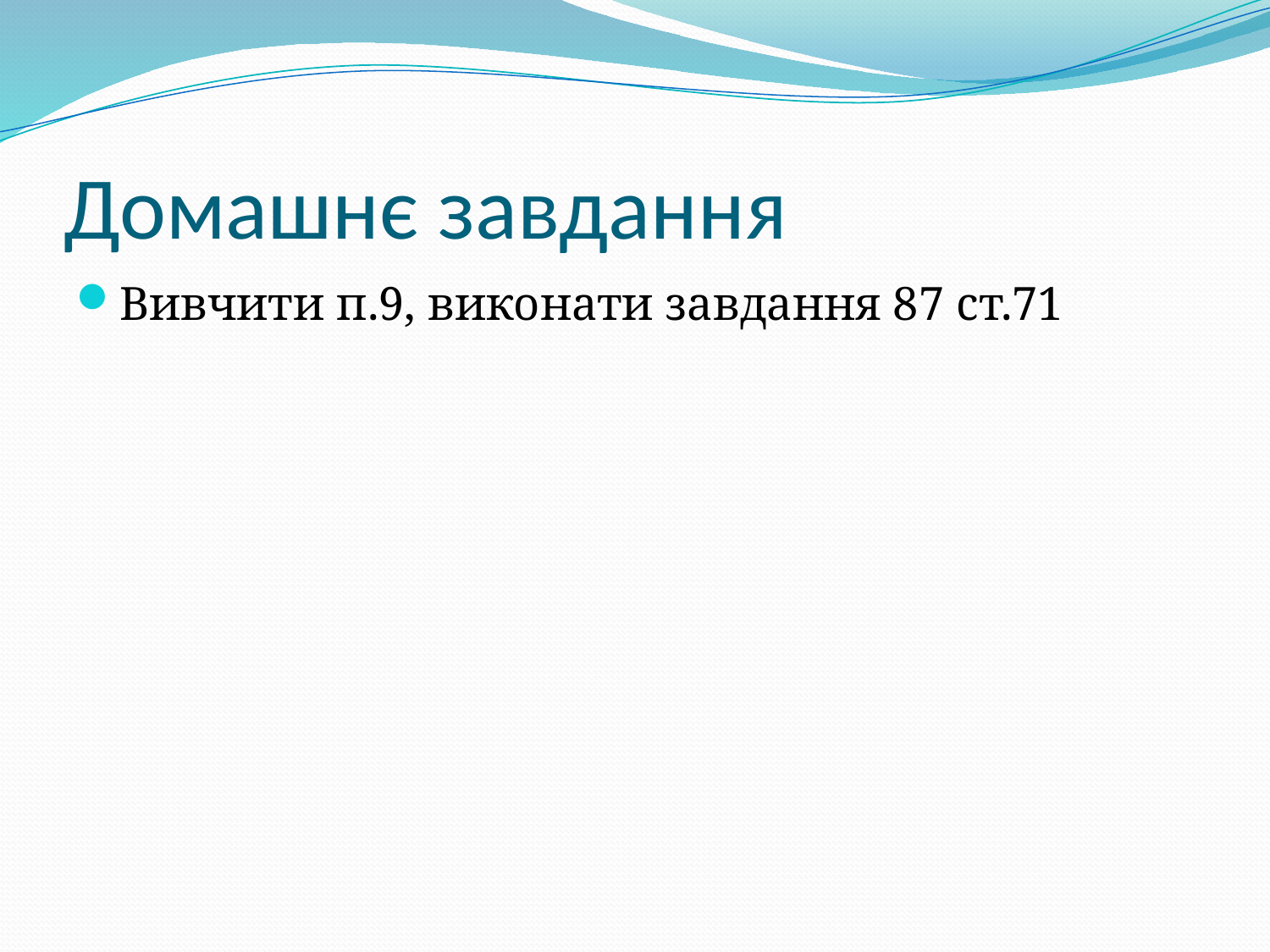

# Домашнє завдання
Вивчити п.9, виконати завдання 87 ст.71